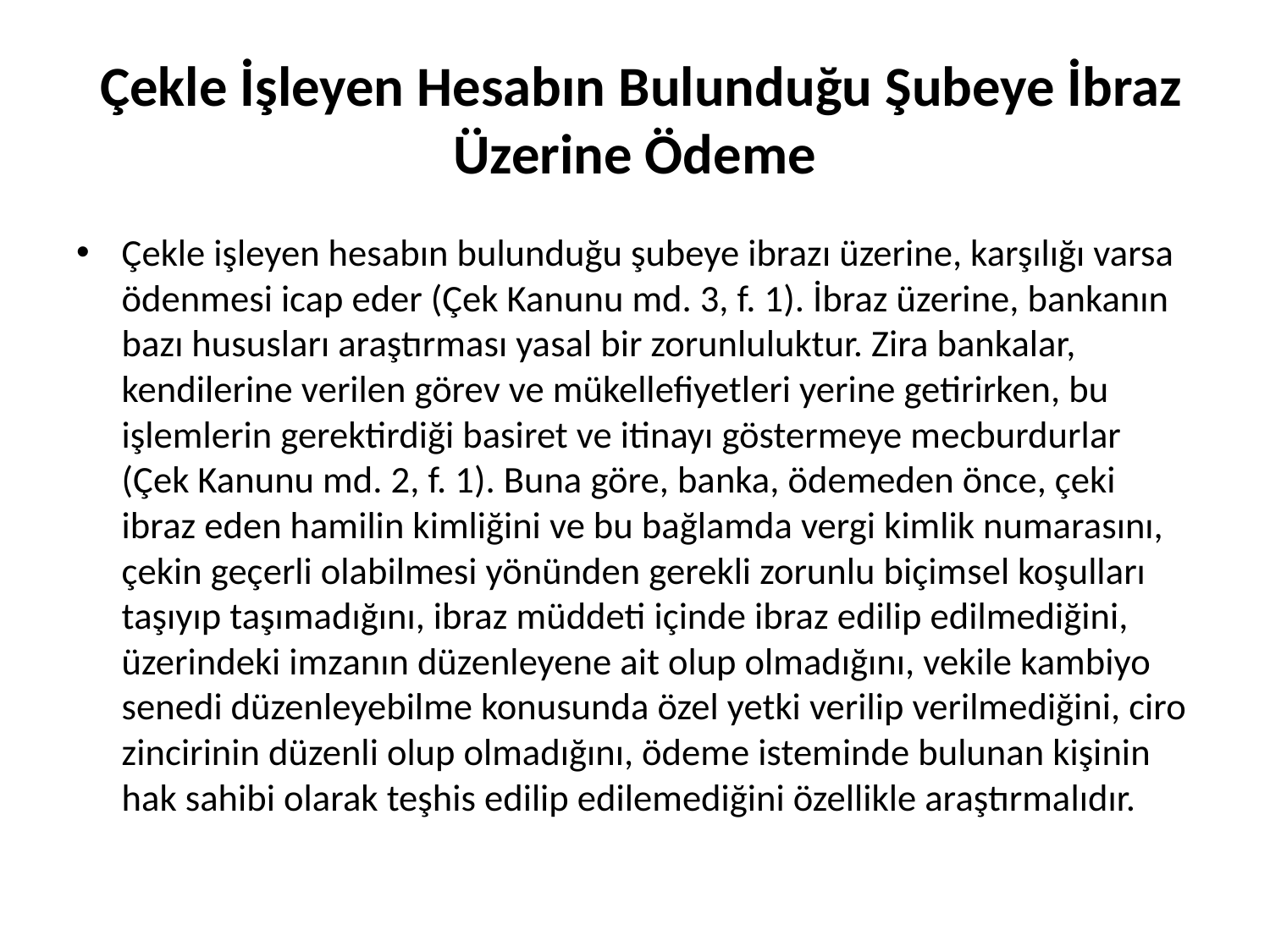

# Çekle İşleyen Hesabın Bulunduğu Şubeye İbraz Üzerine Ödeme
Çekle işleyen hesabın bulunduğu şubeye ibrazı üzerine, karşılığı varsa ödenmesi icap eder (Çek Kanunu md. 3, f. 1). İbraz üzerine, bankanın bazı hususları araştırması yasal bir zorunluluktur. Zira bankalar, kendilerine verilen görev ve mükellefiyetleri yerine getirirken, bu işlemlerin gerektirdiği basiret ve itinayı göstermeye mecburdurlar (Çek Kanunu md. 2, f. 1). Buna göre, banka, ödemeden önce, çeki ibraz eden hamilin kimliğini ve bu bağlamda vergi kimlik numarasını, çekin geçerli olabilmesi yönünden gerekli zorunlu biçimsel koşulları taşıyıp taşımadığını, ibraz müddeti içinde ibraz edilip edilmediğini, üzerindeki imzanın düzenleyene ait olup olmadığını, vekile kambiyo senedi düzenleyebilme konusunda özel yetki verilip verilmediğini, ciro zincirinin düzenli olup olmadığını, ödeme isteminde bulunan kişinin hak sahibi olarak teşhis edilip edilemediğini özellikle araştırmalıdır.